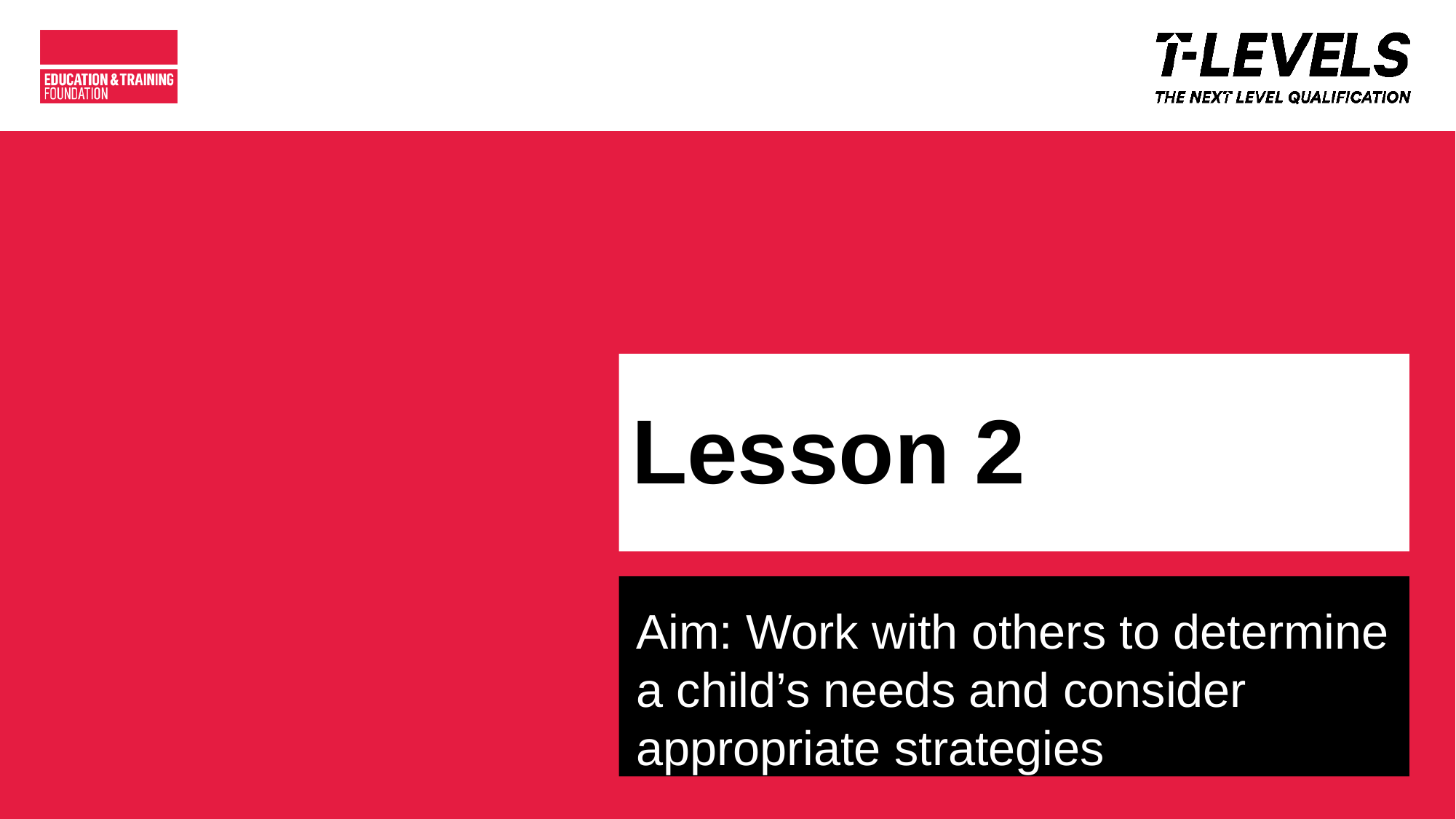

# Lesson 2
Aim: Work with others to determine a child’s needs and consider appropriate strategies